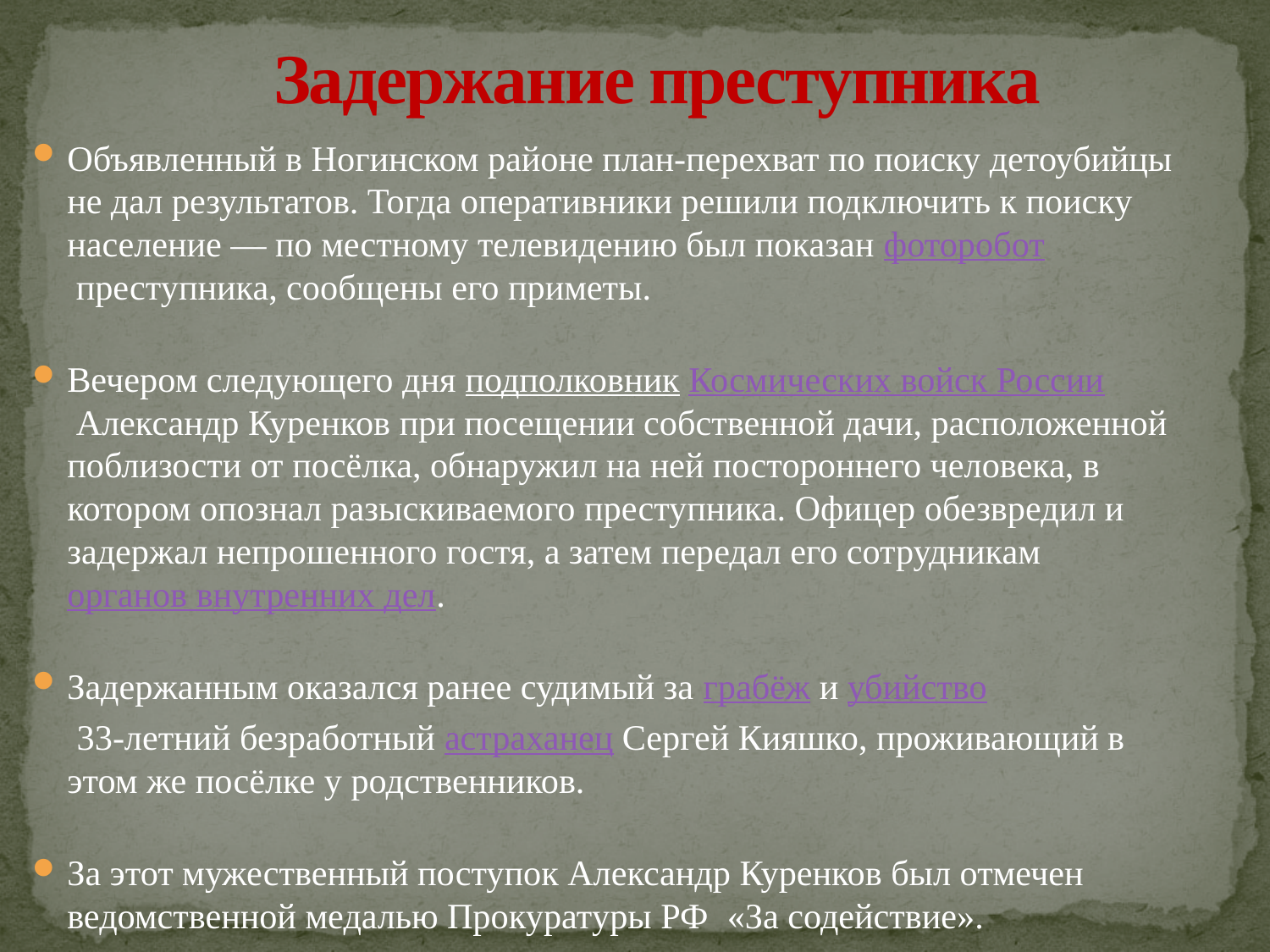

# Задержание преступника
Объявленный в Ногинском районе план-перехват по поиску детоубийцы не дал результатов. Тогда оперативники решили подключить к поиску население — по местному телевидению был показан фоторобот преступника, сообщены его приметы.

Вечером следующего дня подполковник Космических войск России Александр Куренков при посещении собственной дачи, расположенной поблизости от посёлка, обнаружил на ней постороннего человека, в котором опознал разыскиваемого преступника. Офицер обезвредил и задержал непрошенного гостя, а затем передал его сотрудникам органов внутренних дел.

Задержанным оказался ранее судимый за грабёж и убийство
     33-летний безработный астраханец Сергей Кияшко, проживающий в этом же посёлке у родственников.

За этот мужественный поступок Александр Куренков был отмечен ведомственной медалью Прокуратуры РФ  «За содействие».